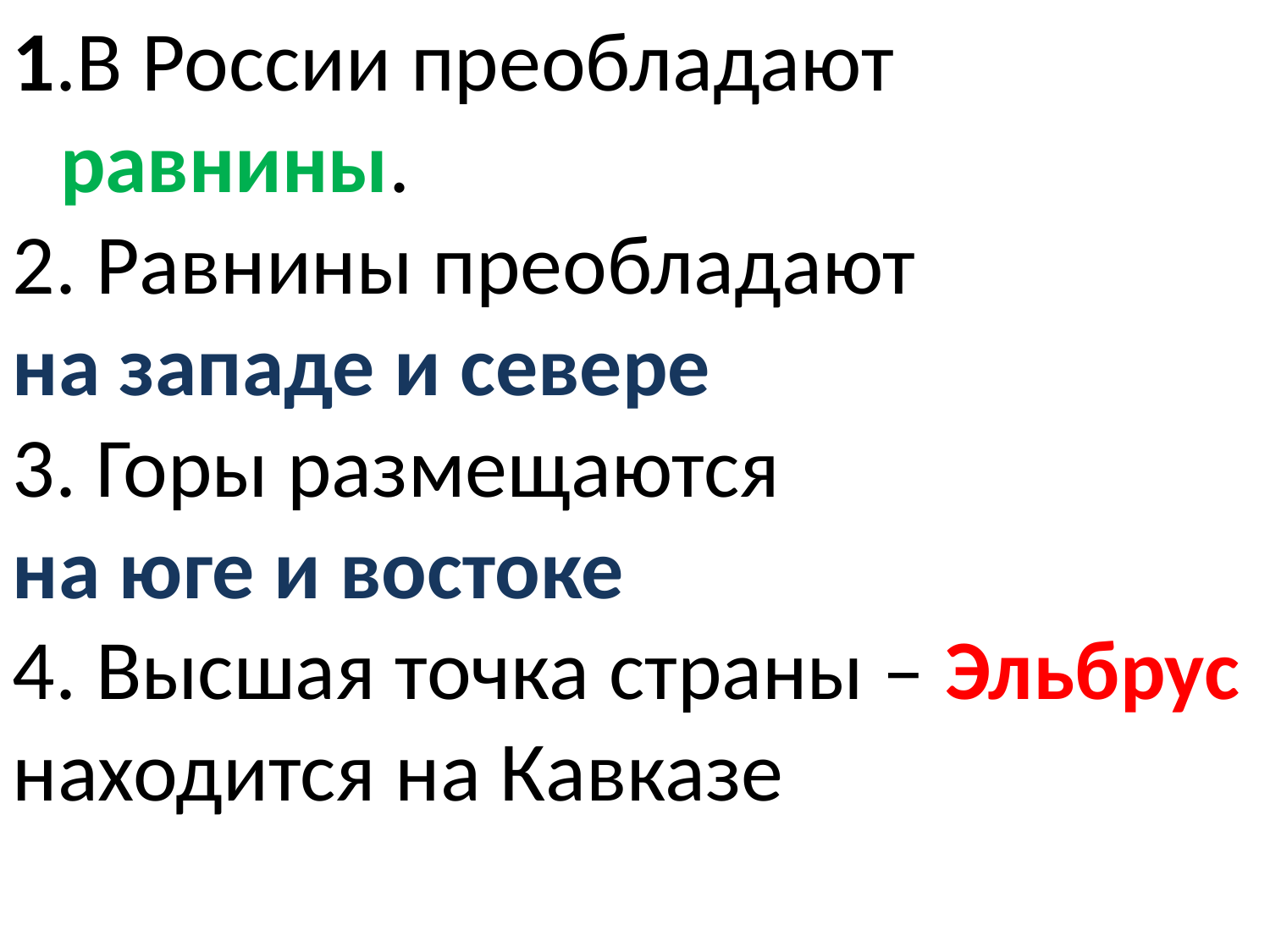

1.В России преобладают равнины.
2. Равнины преобладают
на западе и севере
3. Горы размещаются
на юге и востоке
4. Высшая точка страны – Эльбрус
находится на Кавказе